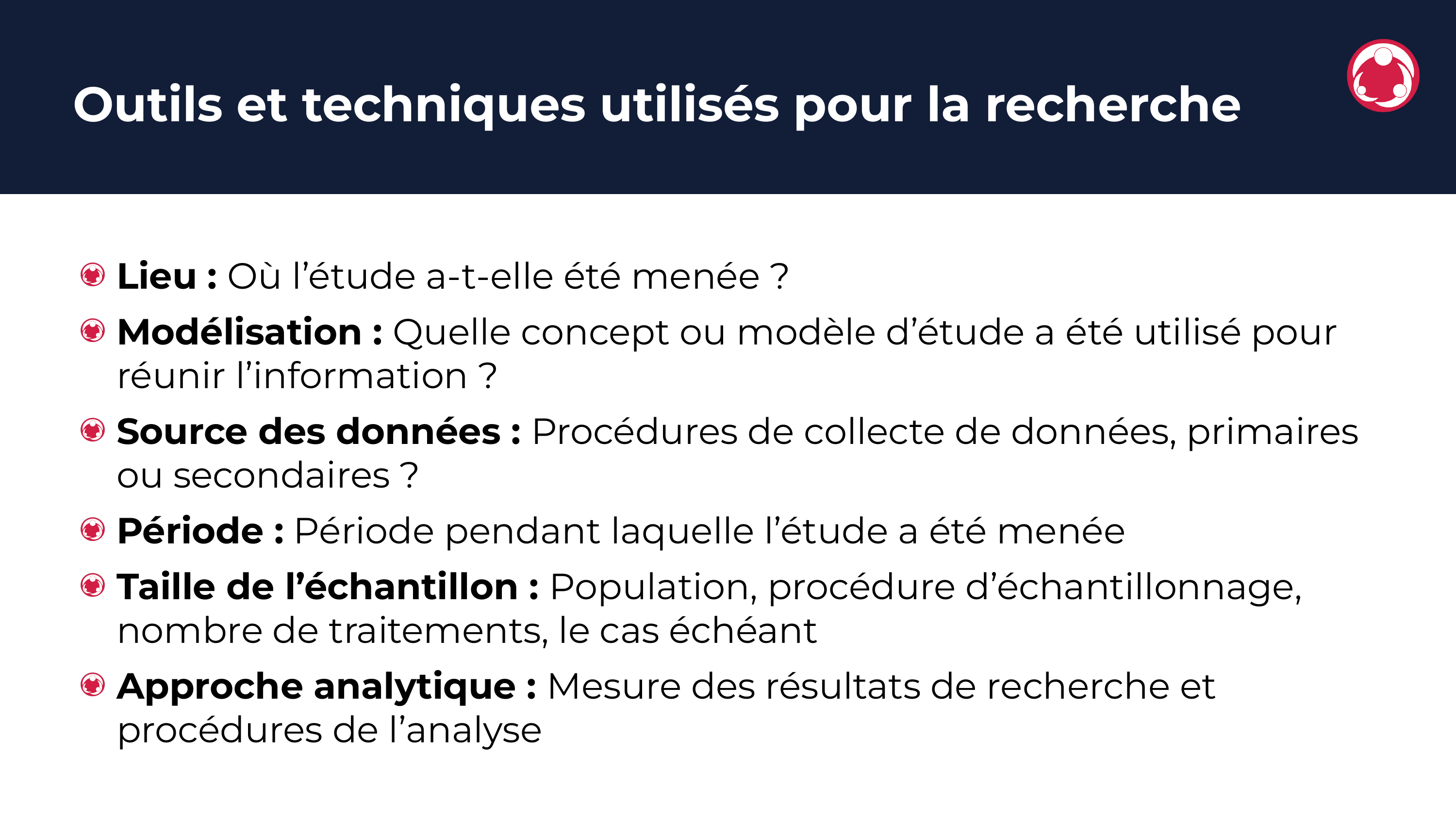

Outils et techniques utilisés pour la recherche
Lieu : Où l’étude a-t-elle été menée ?
Modélisation : Quelle concept ou modèle d’étude a été utilisé pour réunir l’information ?
Source des données : Procédures de collecte de données, primaires ou secondaires ?
Période : Période pendant laquelle l’étude a été menée
Taille de l’échantillon : Population, procédure d’échantillonnage, nombre de traitements, le cas échéant
Approche analytique : Mesure des résultats de recherche et procédures de l’analyse